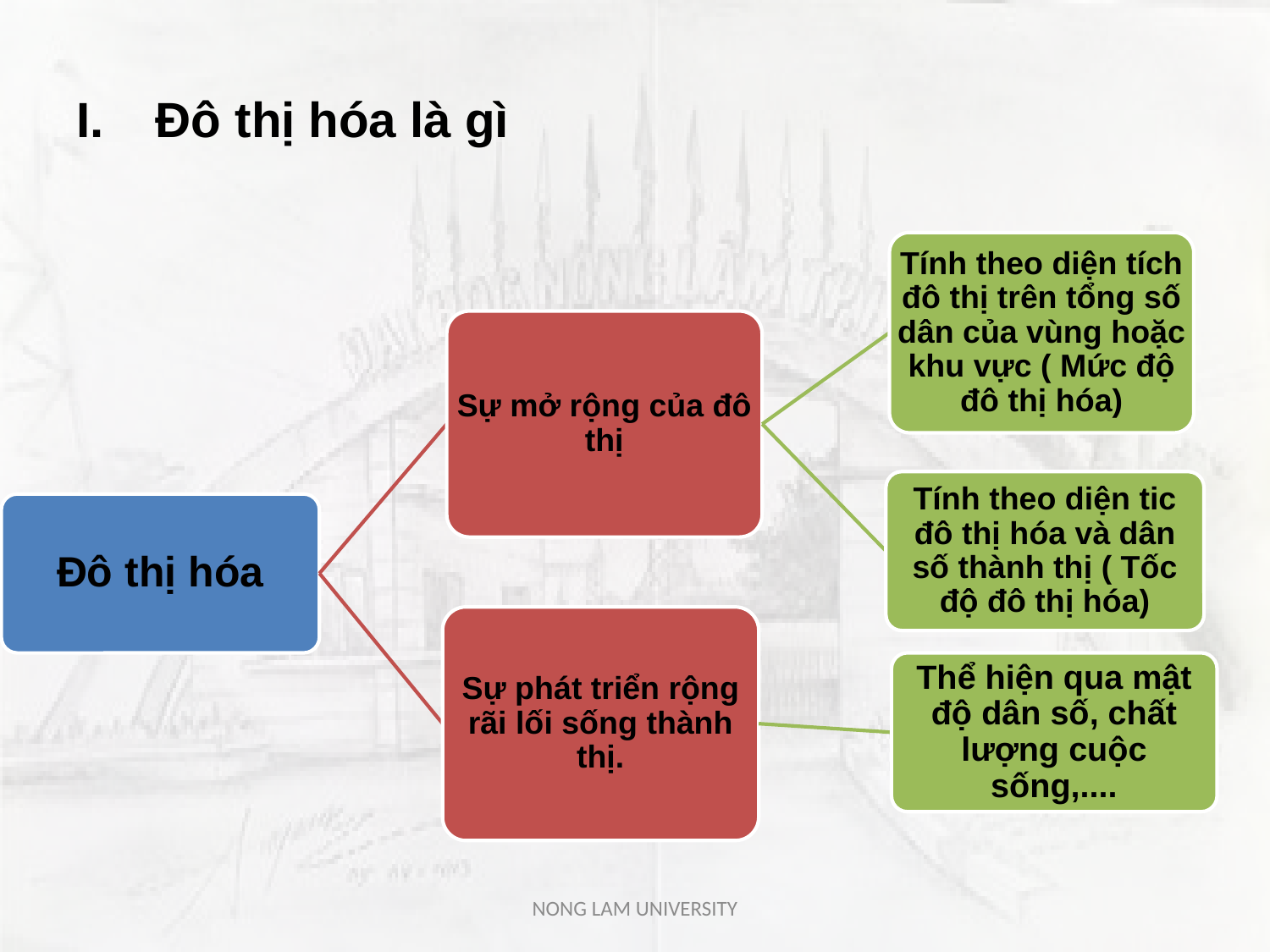

# Đô thị hóa là gì
Đô thị hóa

Sự mở rộng của đô thị

Tính theo diện tích đô thị trên tổng số dân của vùng hoặc khu vực ( Mức độ đô thị hóa)

Tính theo diện tic đô thị hóa và dân số thành thị ( Tốc độ đô thị hóa)

Sự phát triển rộng rãi lối sống thành thị.

Thể hiện qua mật độ dân số, chất lượng cuộc sống,....
NONG LAM UNIVERSITY